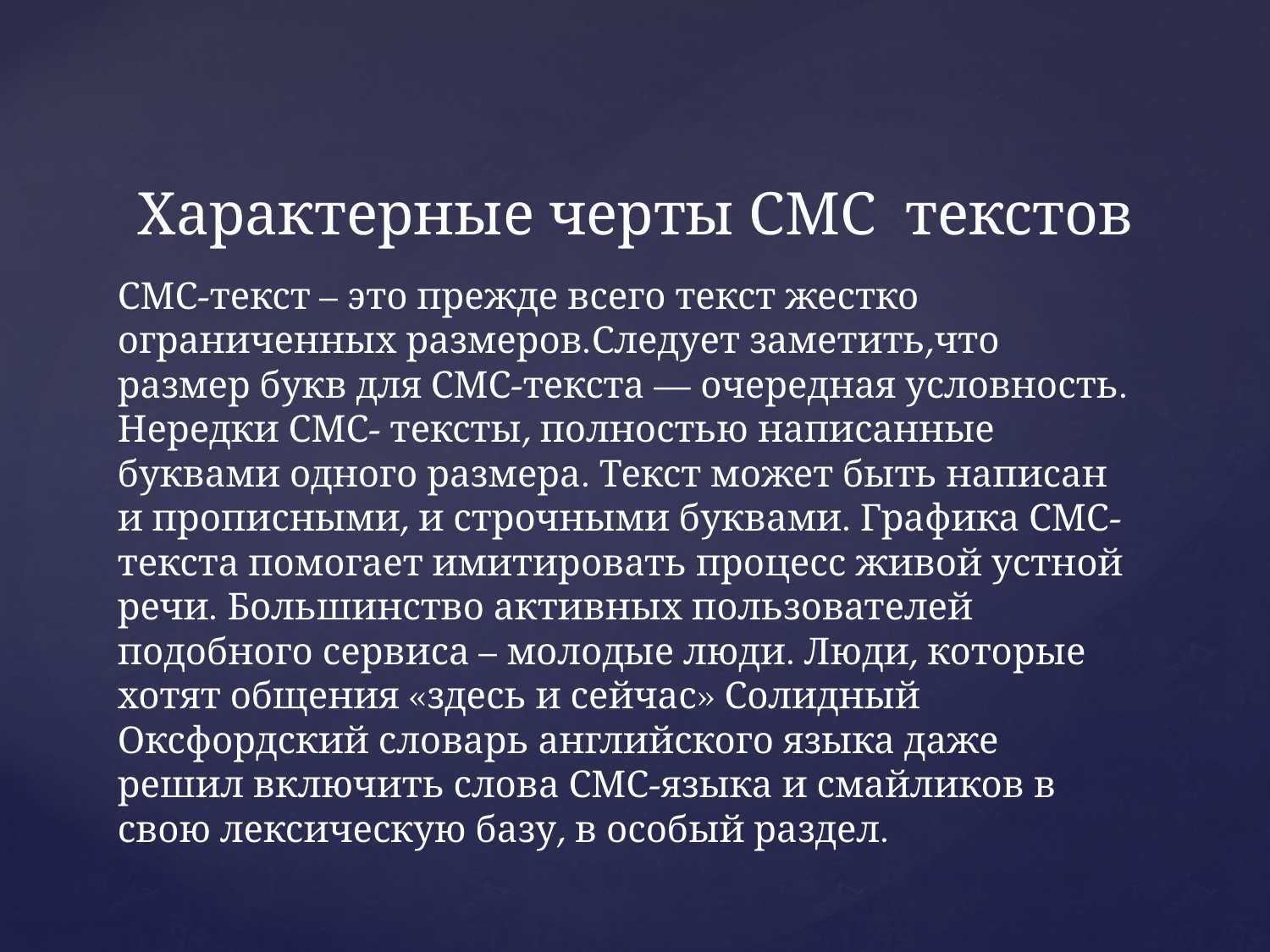

# Характерные черты СМС  текстов
СМС-текст – это прежде всего текст жестко ограниченных размеров.Следует заметить,что размер букв для СМС-текста — очередная условность. Нередки СМС- тексты, полностью написанные буквами одного размера. Текст может быть написан и прописными, и строчными буквами. Графика СМС-текста помогает имитировать процесс живой устной речи. Большинство активных пользователей подобного сервиса – молодые люди. Люди, которые хотят общения «здесь и сейчас» Солидный Оксфордский словарь английского языка даже решил включить слова СМС-языка и смайликов в свою лексическую базу, в особый раздел.